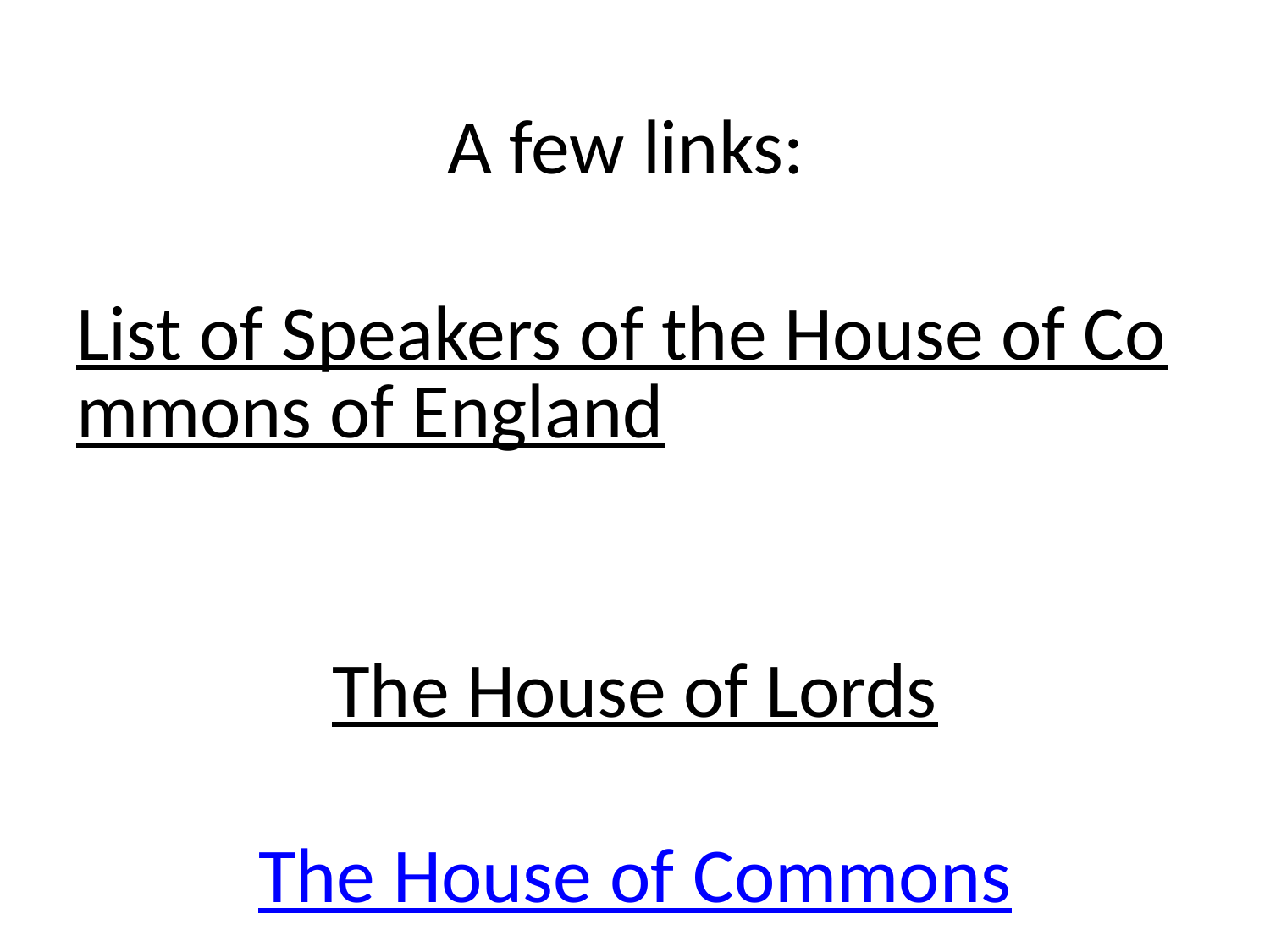

# A few links: List of Speakers of the House of Commons of England The House of Lords The House of Commons